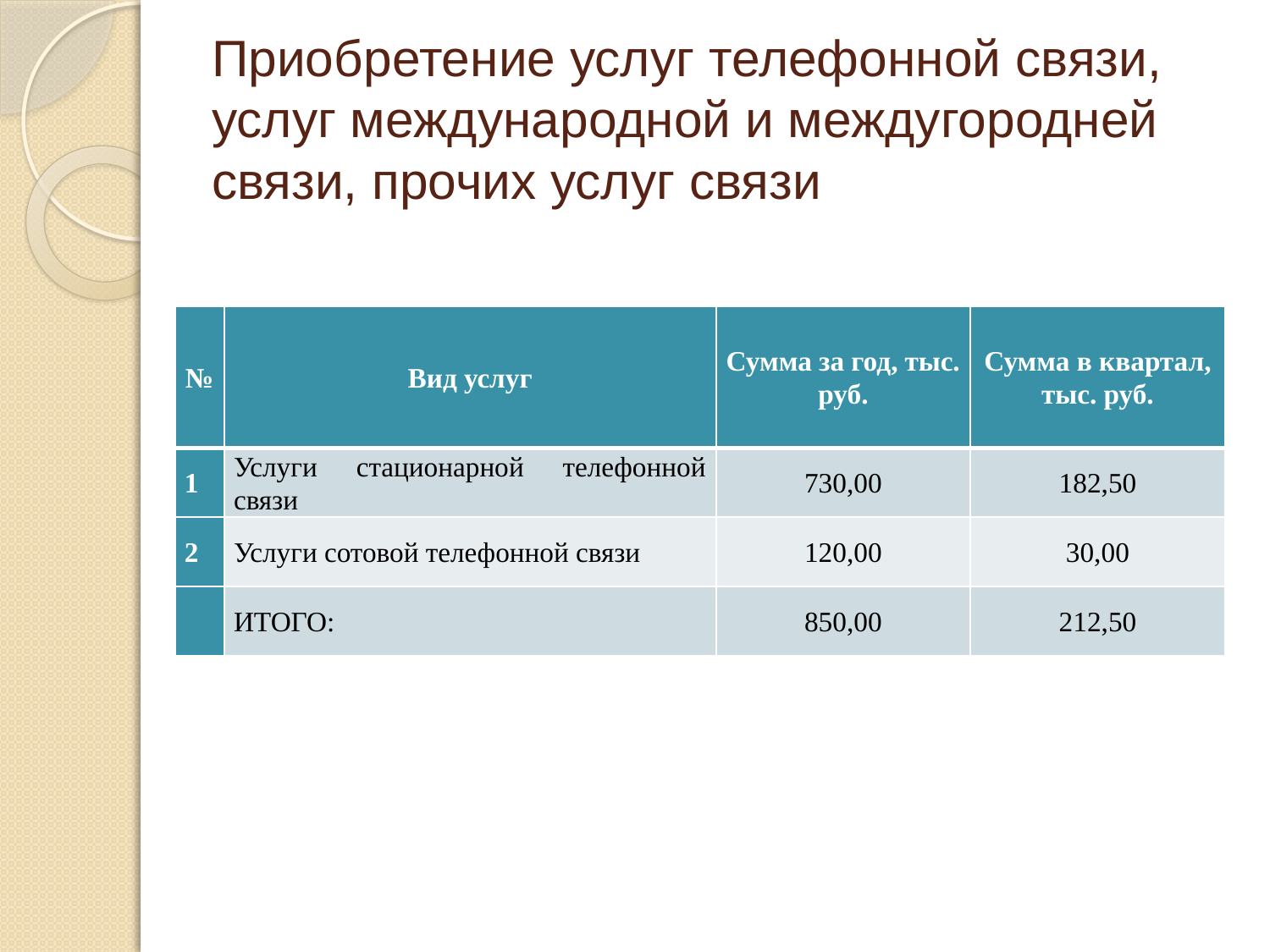

# Приобретение услуг телефонной связи, услуг международной и междугородней связи, прочих услуг связи
| № | Вид услуг | Сумма за год, тыс. руб. | Сумма в квартал, тыс. руб. |
| --- | --- | --- | --- |
| 1 | Услуги стационарной телефонной связи | 730,00 | 182,50 |
| 2 | Услуги сотовой телефонной связи | 120,00 | 30,00 |
|  | ИТОГО: | 850,00 | 212,50 |